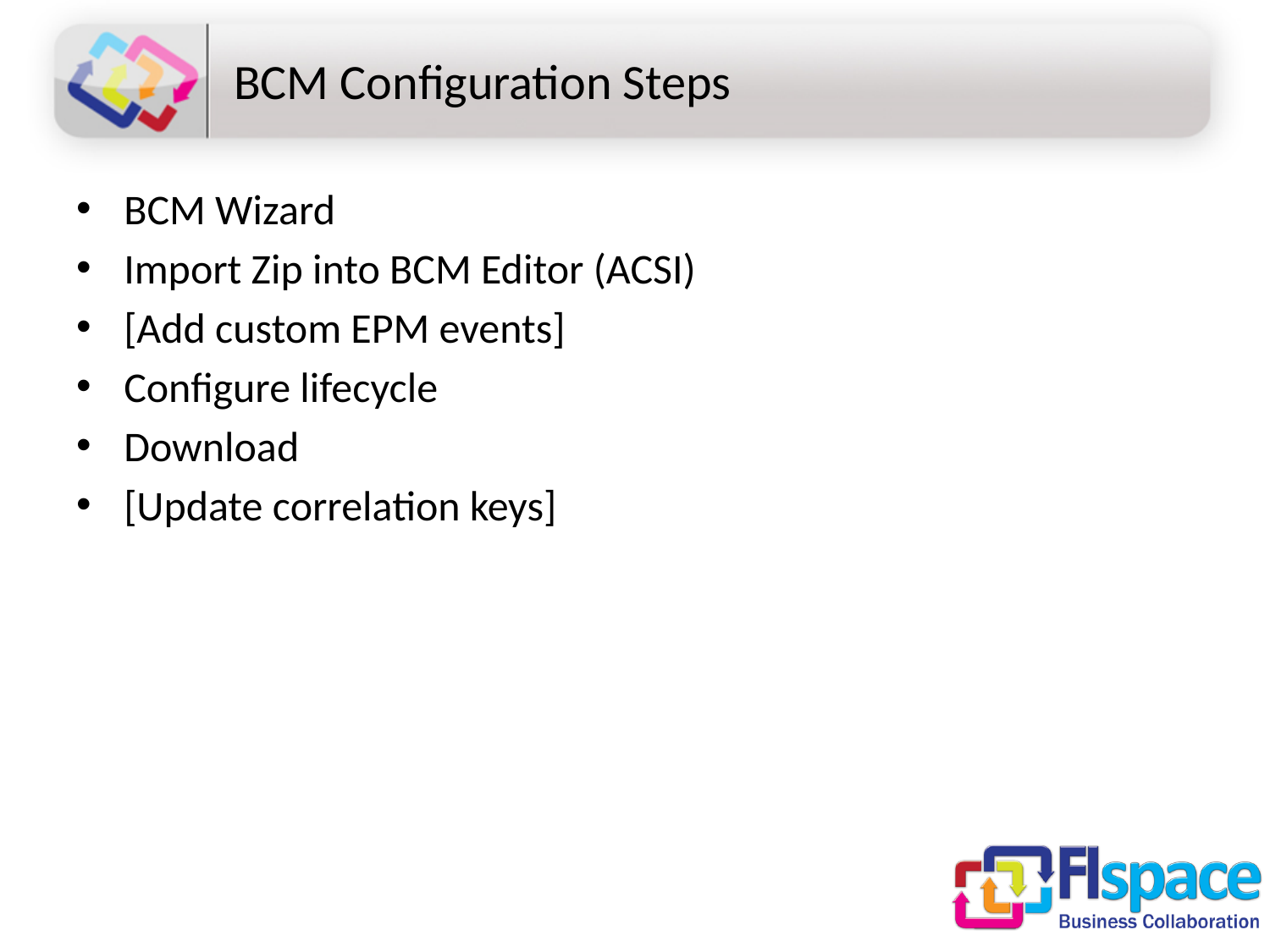

# BCM Configuration Steps
BCM Wizard
Import Zip into BCM Editor (ACSI)
[Add custom EPM events]
Configure lifecycle
Download
[Update correlation keys]